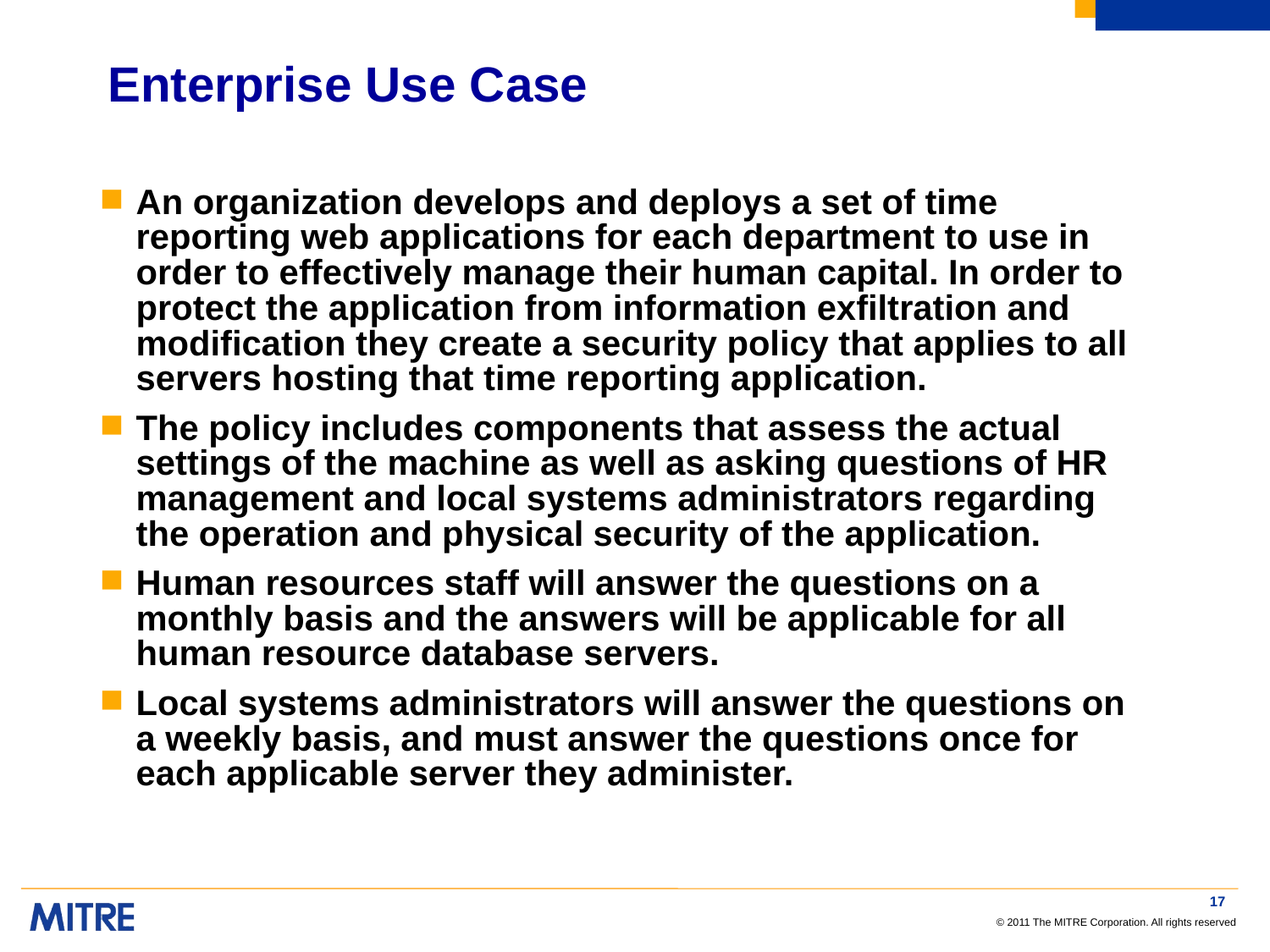

# Enterprise Use Case
An organization develops and deploys a set of time reporting web applications for each department to use in order to effectively manage their human capital. In order to protect the application from information exfiltration and modification they create a security policy that applies to all servers hosting that time reporting application.
The policy includes components that assess the actual settings of the machine as well as asking questions of HR management and local systems administrators regarding the operation and physical security of the application.
Human resources staff will answer the questions on a monthly basis and the answers will be applicable for all human resource database servers.
Local systems administrators will answer the questions on a weekly basis, and must answer the questions once for each applicable server they administer.

17